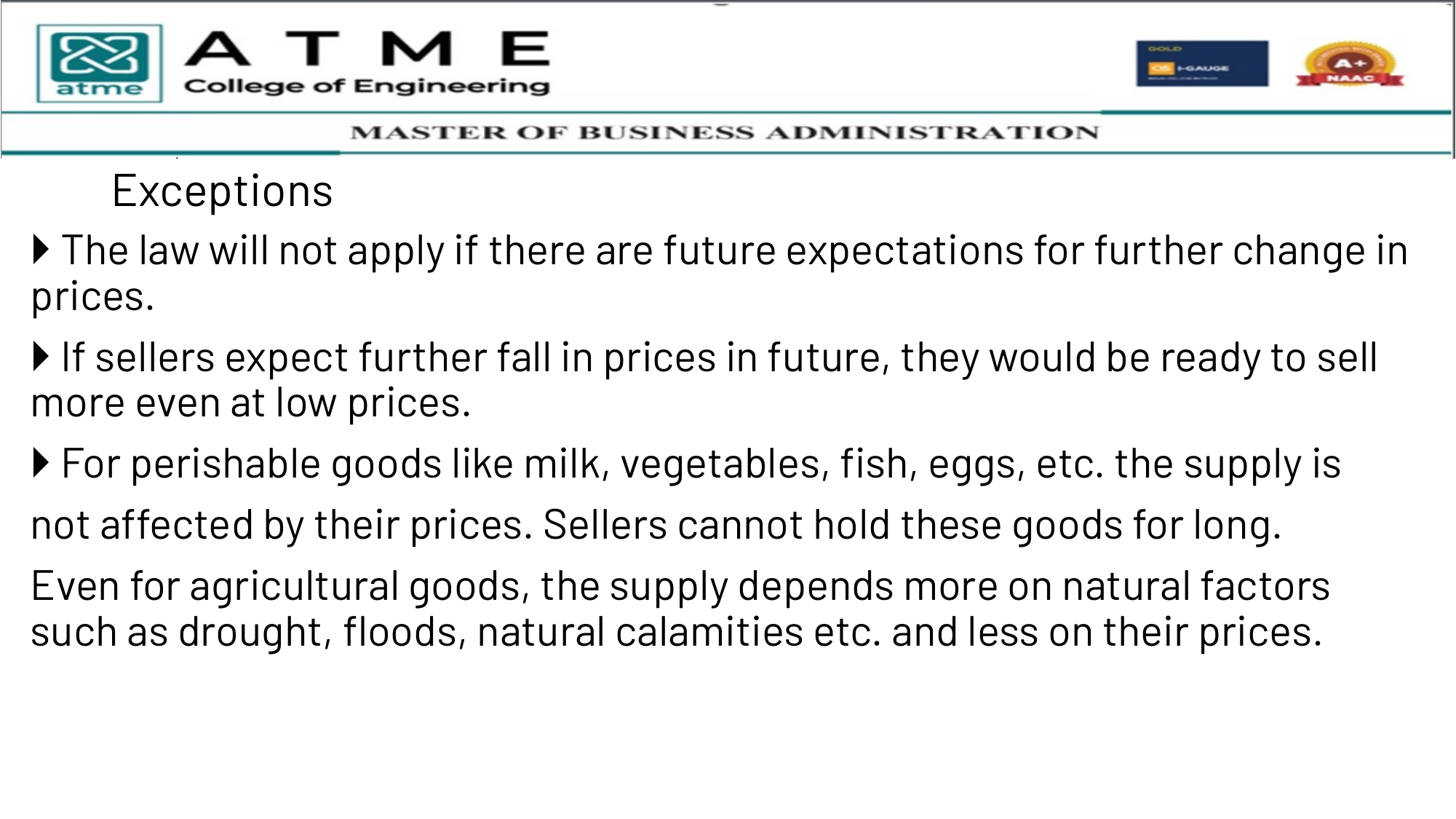

# Exceptions
🞂 The law will not apply if there are future expectations for further change in prices.
🞂 If sellers expect further fall in prices in future, they would be ready to sell more even at low prices.
🞂 For perishable goods like milk, vegetables, fish, eggs, etc. the supply is
not affected by their prices. Sellers cannot hold these goods for long.
Even for agricultural goods, the supply depends more on natural factors such as drought, floods, natural calamities etc. and less on their prices.